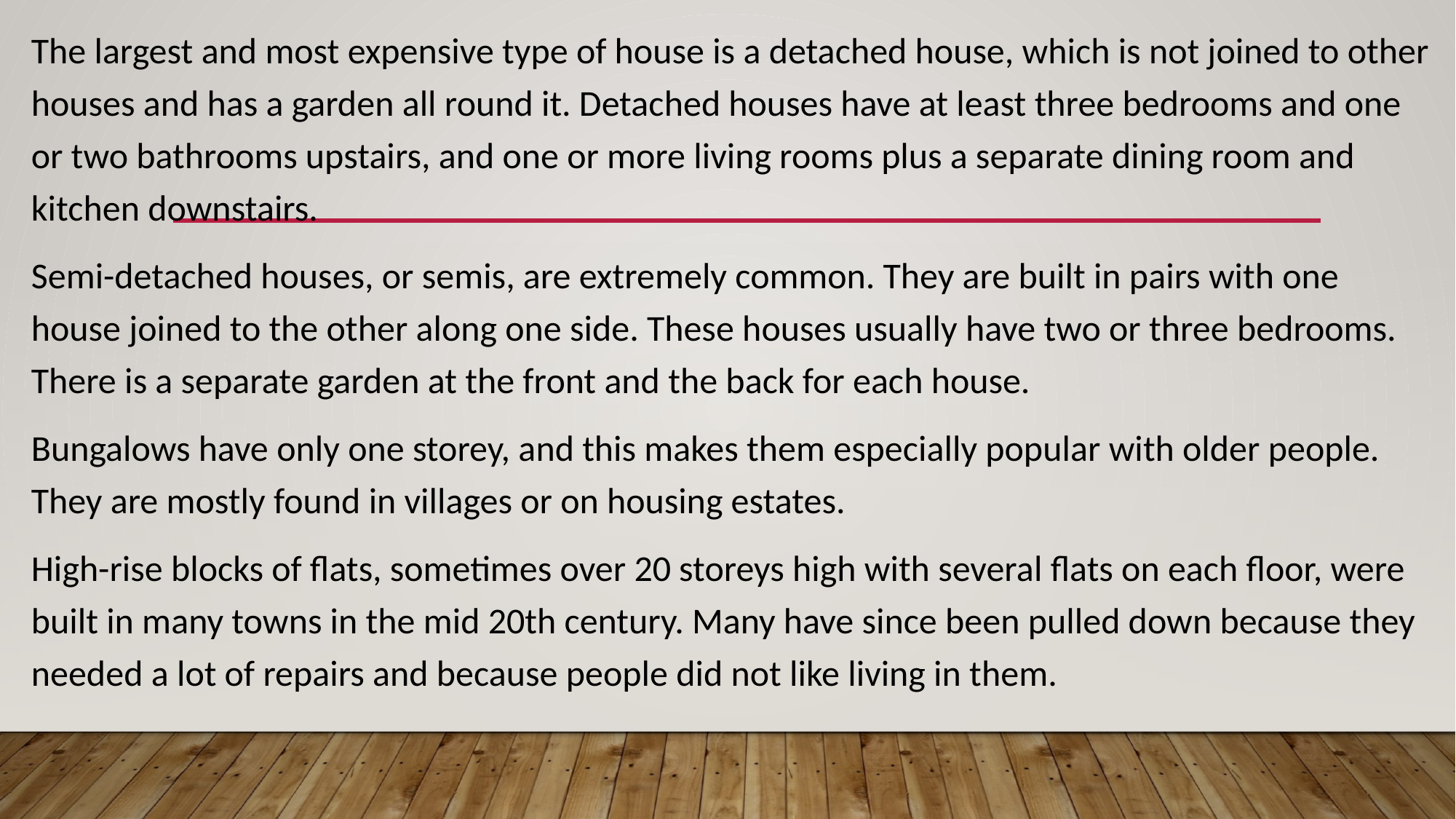

The largest and most expensive type of house is a detached house, which is not joined to other houses and has a garden all round it. Detached houses have at least three bedrooms and one or two bathrooms upstairs, and one or more living rooms plus a separate dining room and kitchen downstairs.
Semi-detached houses, or semis, are extremely common. They are built in pairs with one house joined to the other along one side. These houses usually have two or three bedrooms. There is a separate garden at the front and the back for each house.
Bungalows have only one storey, and this makes them especially popular with older people. They are mostly found in villages or on housing estates.
High-rise blocks of flats, sometimes over 20 storeys high with several flats on each floor, were built in many towns in the mid 20th century. Many have since been pulled down because they needed a lot of repairs and because people did not like living in them.

#